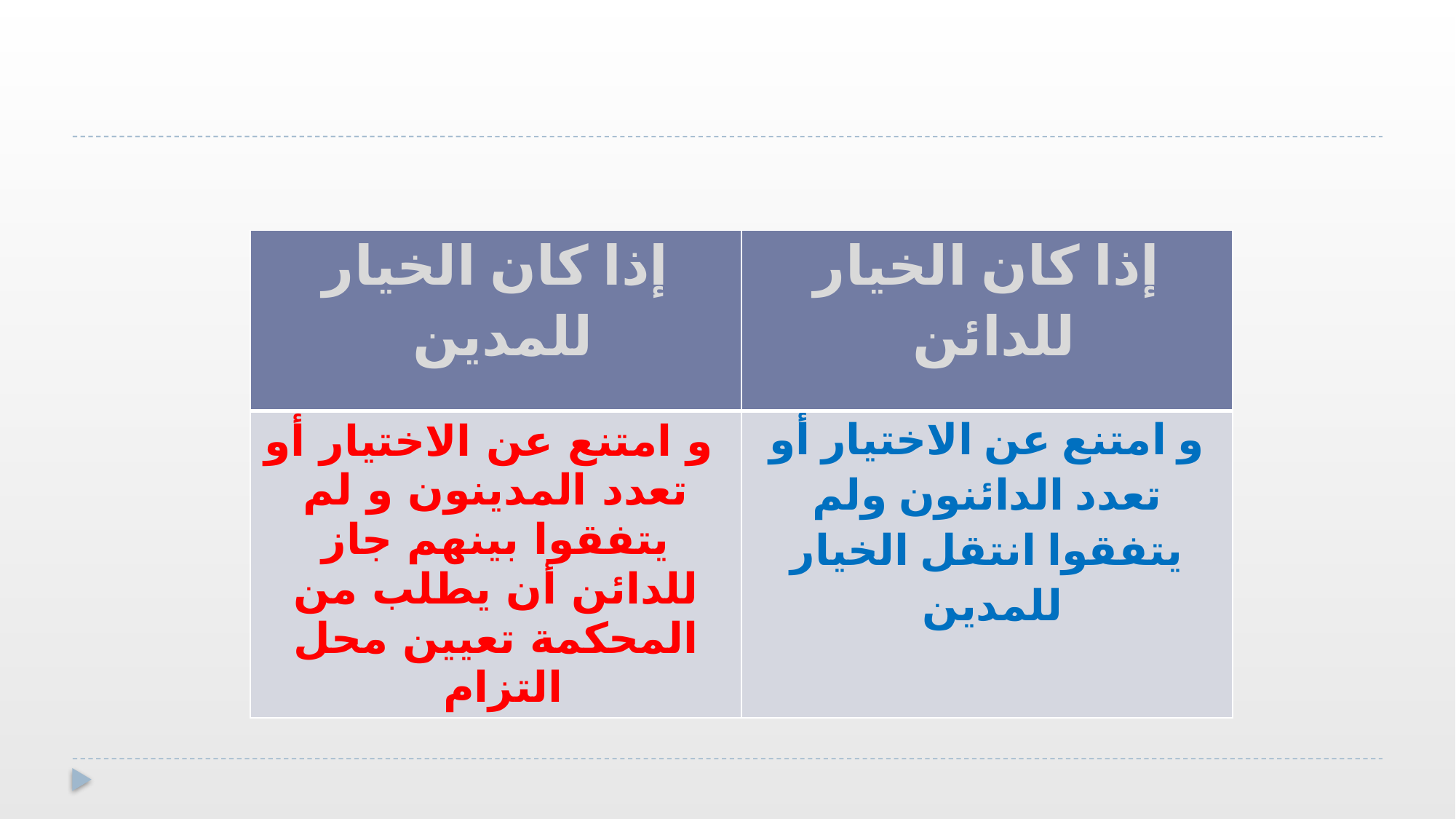

| إذا كان الخيار للمدين | إذا كان الخيار للدائن |
| --- | --- |
| و امتنع عن الاختيار أو تعدد المدينون و لم يتفقوا بينهم جاز للدائن أن يطلب من المحكمة تعيين محل التزام | و امتنع عن الاختيار أو تعدد الدائنون ولم يتفقوا انتقل الخيار للمدين |
# و النص يتصدى لفرض يمتنع فيه من ثبت له حق الخيار عن استعماله أو يتعدد فيه من لهم الخيار دون أن يتفقوا .